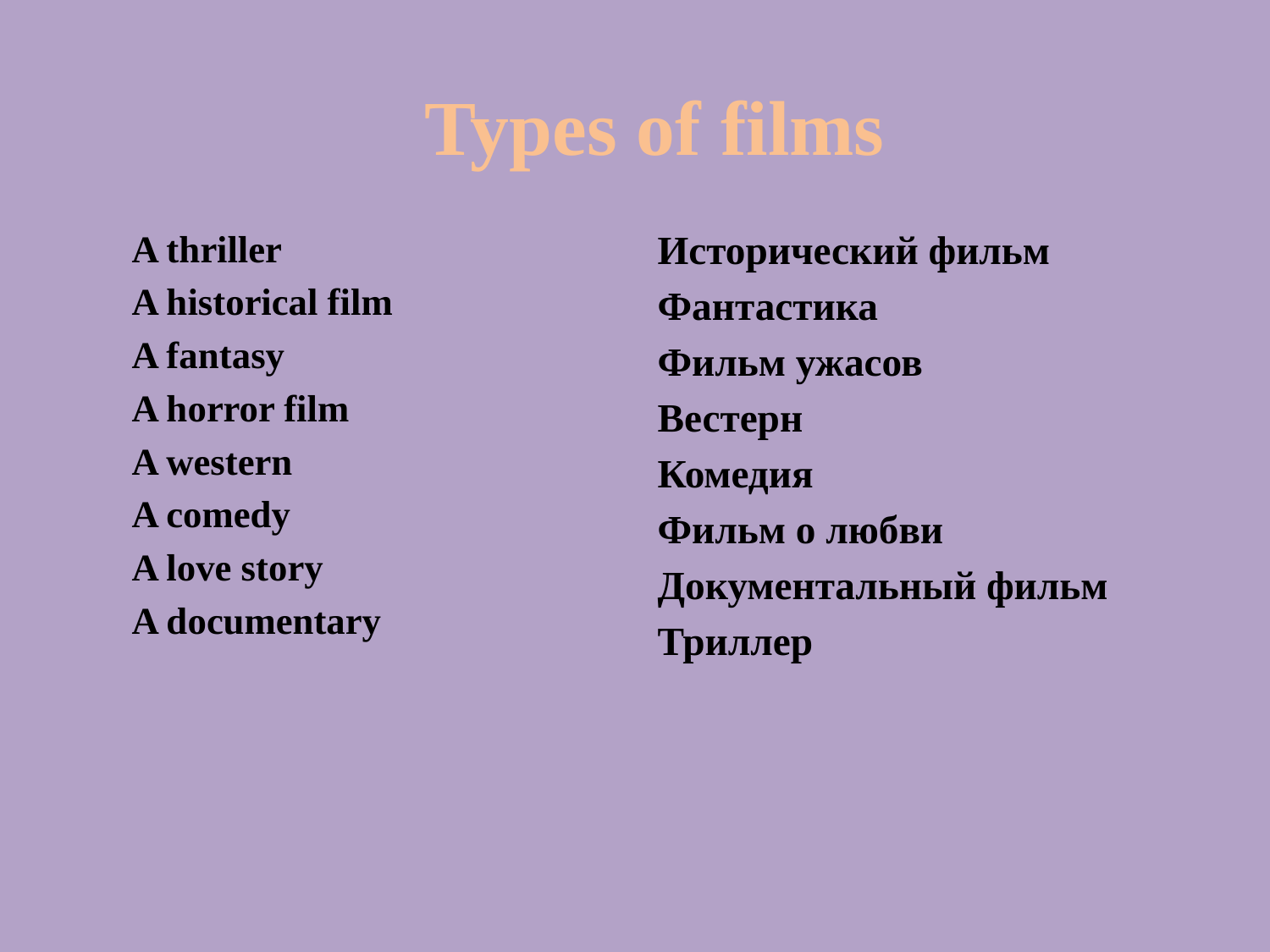

# Types of films
A thriller
A historical film
A fantasy
A horror film
A western
A comedy
A love story
A documentary
Исторический фильм
Фантастика
Фильм ужасов
Вестерн
Комедия
Фильм о любви
Документальный фильм
Триллер